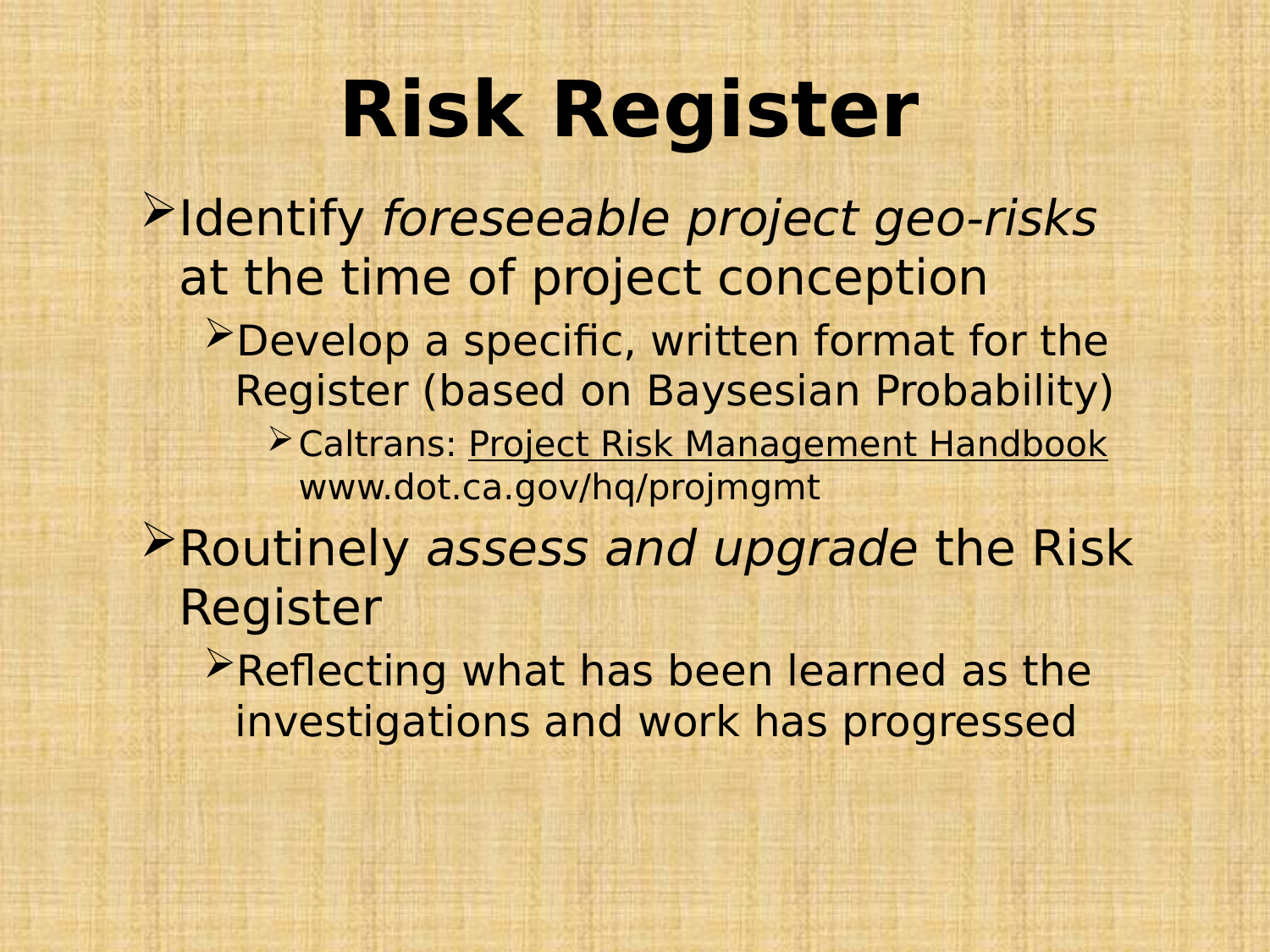

Risk Register
Identify foreseeable project geo-risks at the time of project conception
Develop a specific, written format for the Register (based on Baysesian Probability)
Caltrans: Project Risk Management Handbook www.dot.ca.gov/hq/projmgmt
Routinely assess and upgrade the Risk Register
Reflecting what has been learned as the investigations and work has progressed